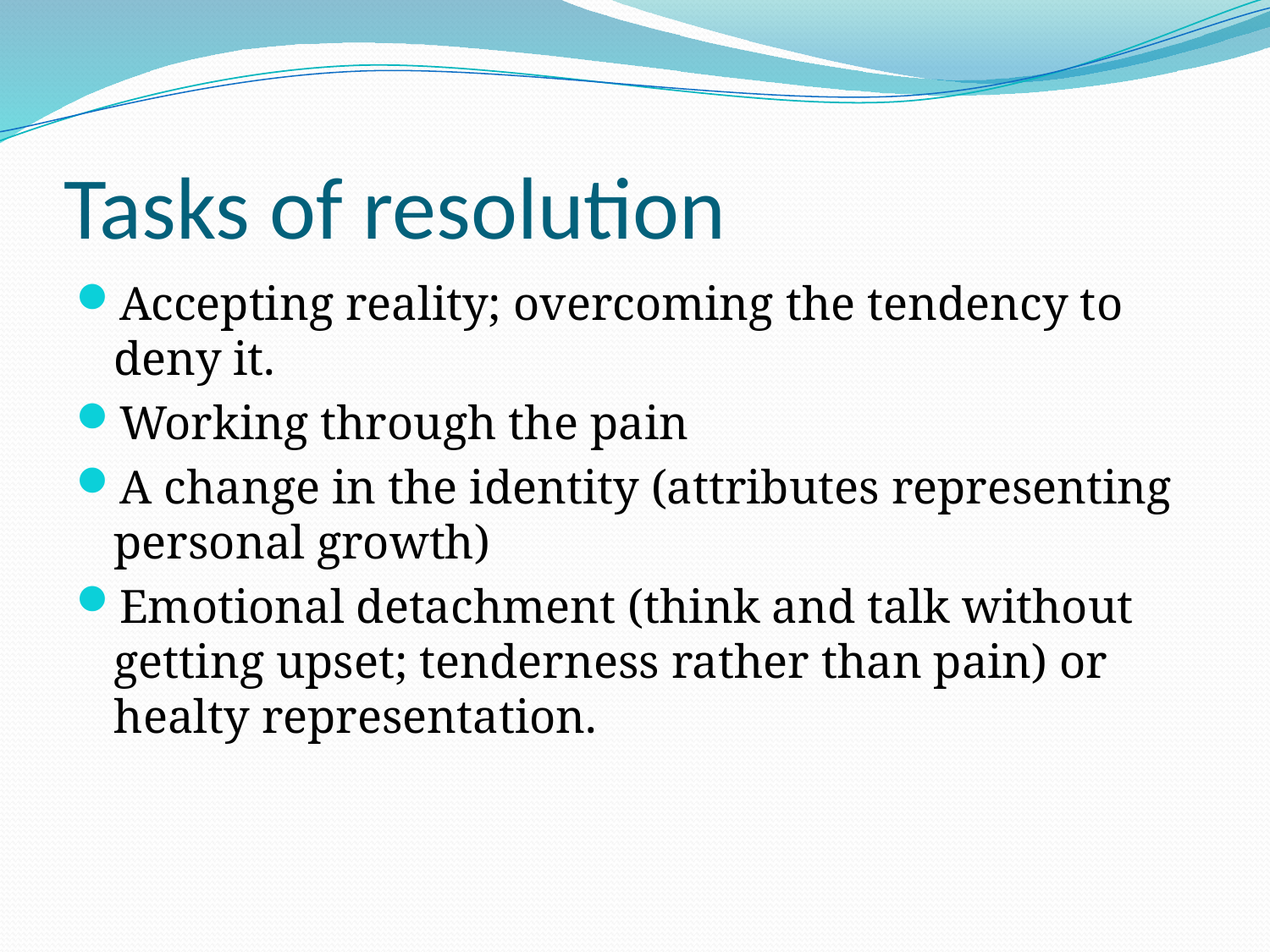

# Tasks of resolution
Accepting reality; overcoming the tendency to deny it.
Working through the pain
A change in the identity (attributes representing personal growth)
Emotional detachment (think and talk without getting upset; tenderness rather than pain) or healty representation.